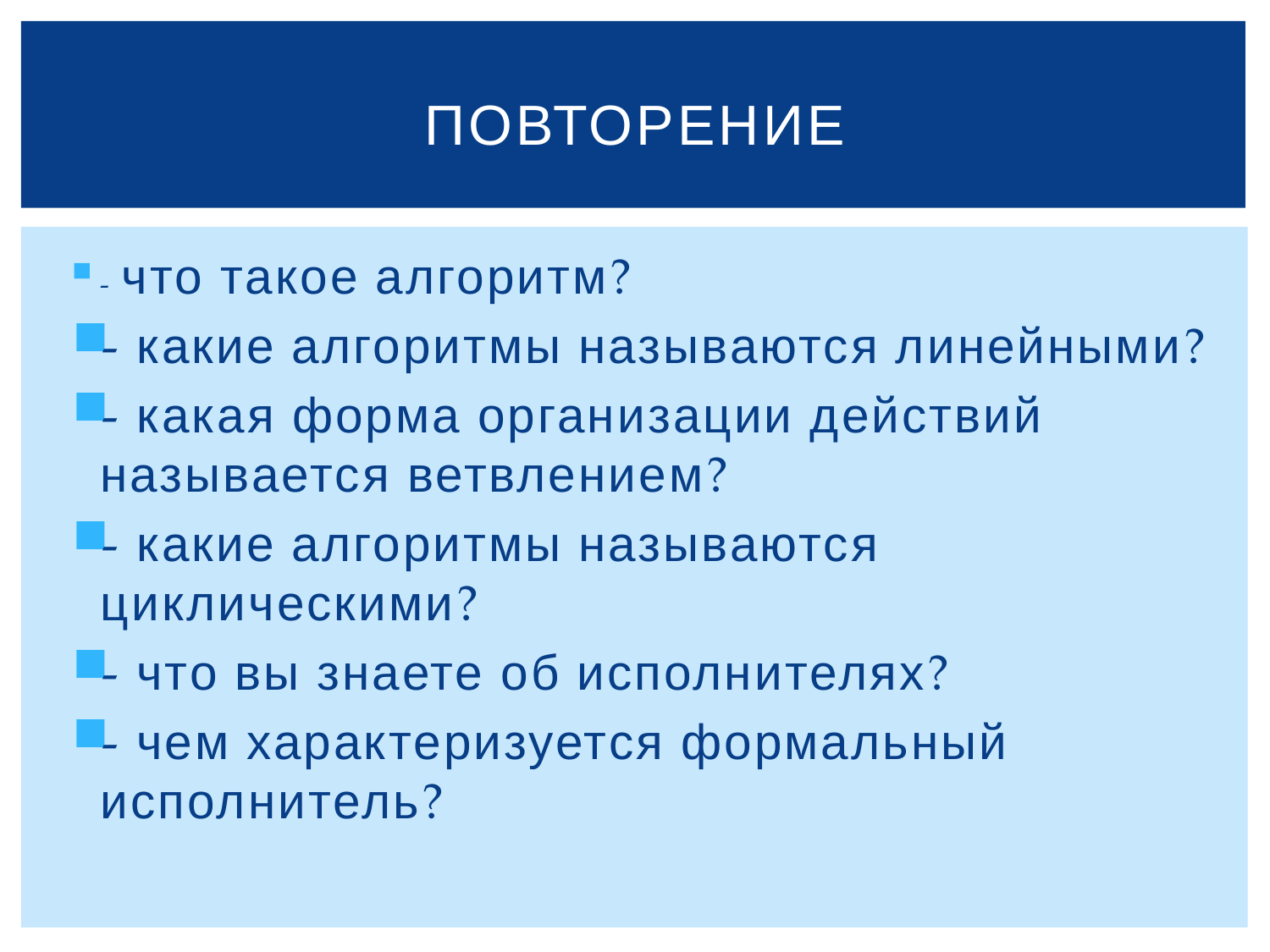

# Повторение
- что такое алгоритм?
- какие алгоритмы называются линейными?
- какая форма организации действий называется ветвлением?
- какие алгоритмы называются циклическими?
- что вы знаете об исполнителях?
- чем характеризуется формальный исполнитель?